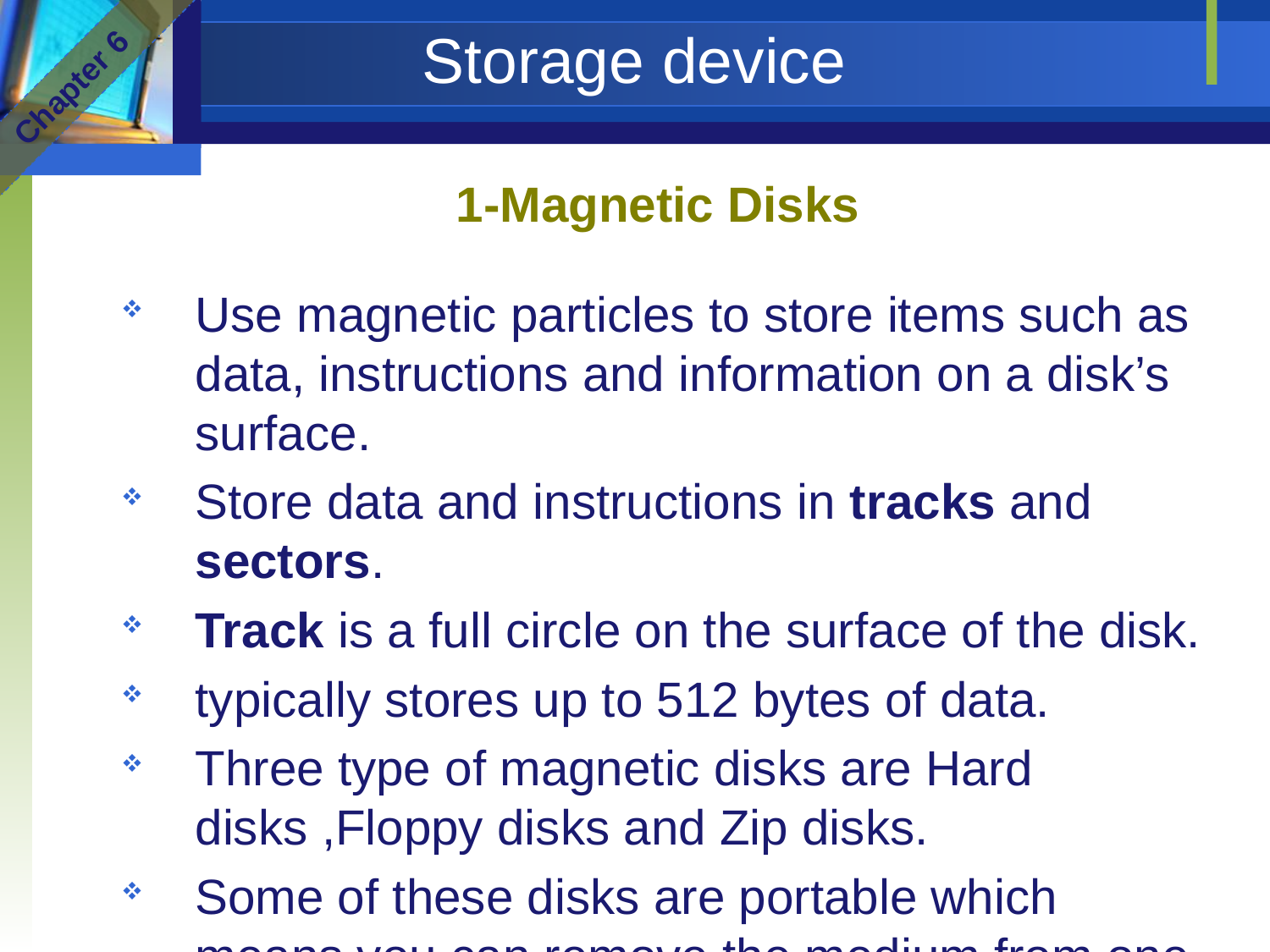

# Storage device 1-Magnetic Disks
Chapter 6
Use magnetic particles to store items such as data, instructions and information on a disk’s surface.
Store data and instructions in tracks and sectors.
Track is a full circle on the surface of the disk.
typically stores up to 512 bytes of data.
Three type of magnetic disks are Hard disks ,Floppy disks and Zip disks.
Some of these disks are portable which means you can remove the medium from one computer and carry it to another computer; others are not.